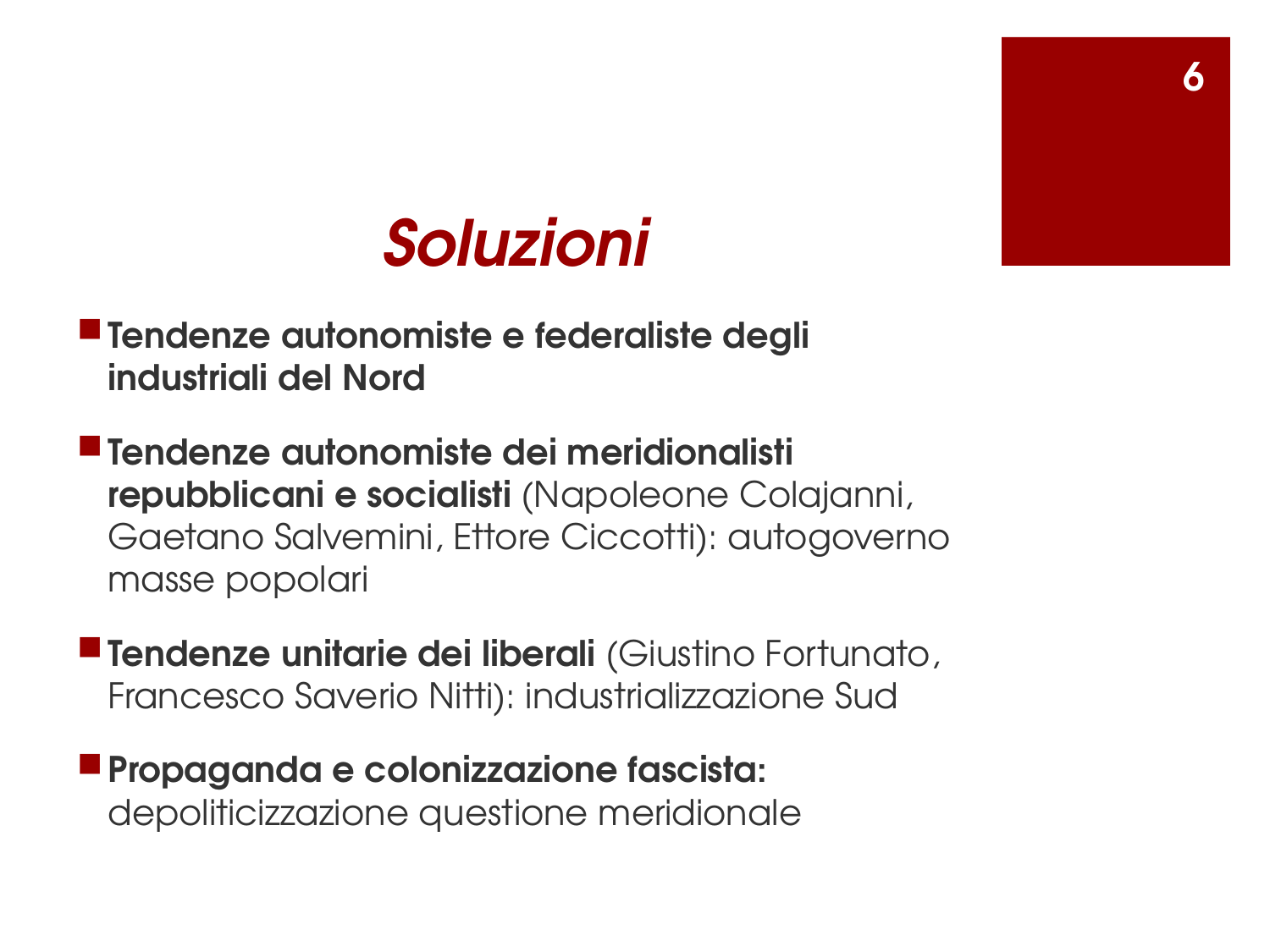

6
# Soluzioni
Tendenze autonomiste e federaliste degli industriali del Nord
Tendenze autonomiste dei meridionalisti repubblicani e socialisti (Napoleone Colajanni, Gaetano Salvemini, Ettore Ciccotti): autogoverno masse popolari
Tendenze unitarie dei liberali (Giustino Fortunato, Francesco Saverio Nitti): industrializzazione Sud
Propaganda e colonizzazione fascista: depoliticizzazione questione meridionale